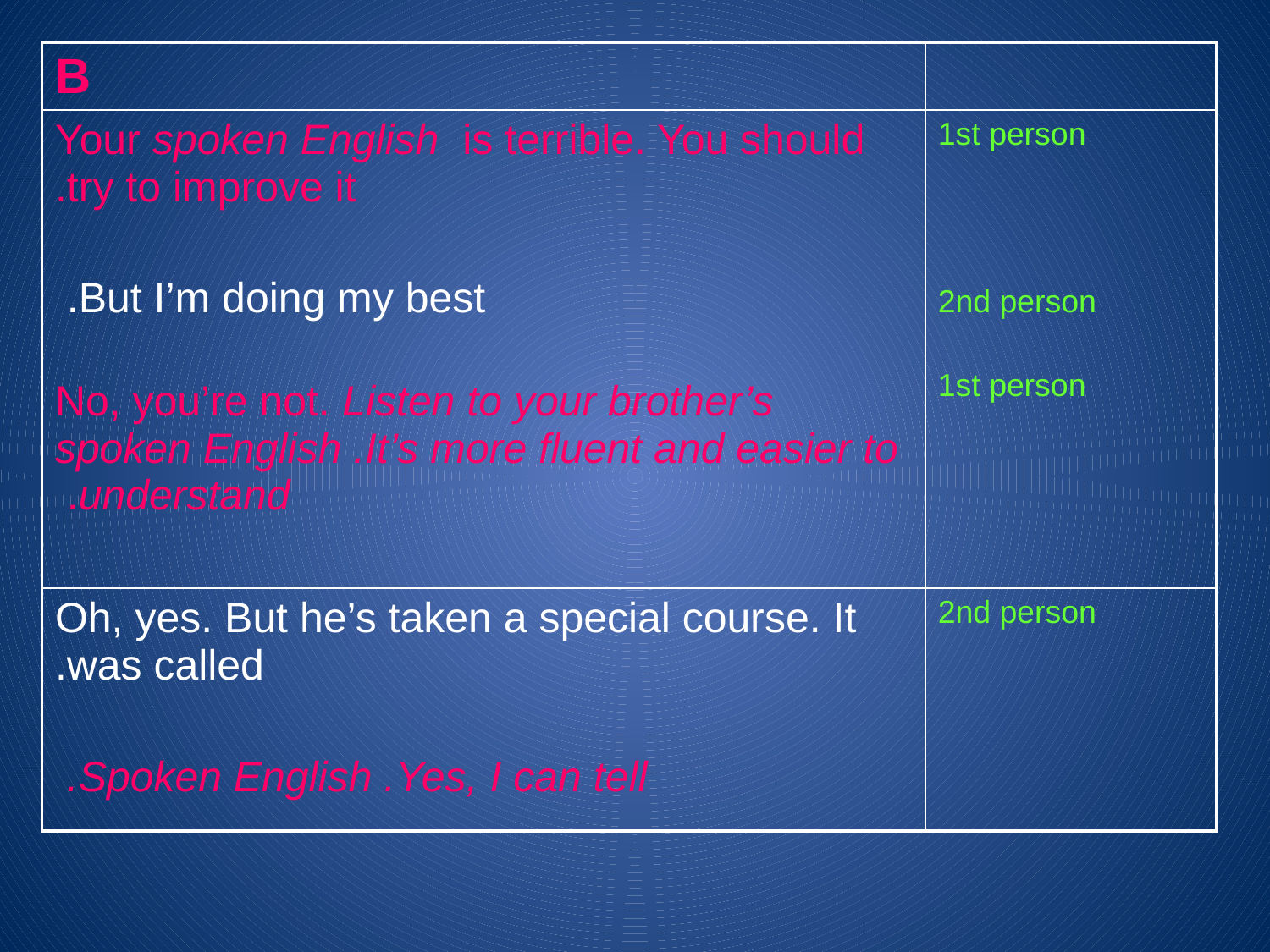

| B |  |
| --- | --- |
| Your spoken English is terrible. You should try to improve it. But I’m doing my best. No, you’re not. Listen to your brother’s spoken English .It’s more fluent and easier to understand. | 1st person 2nd person 1st person |
| Oh, yes. But he’s taken a special course. It was called. Spoken English .Yes, I can tell. | 2nd person |